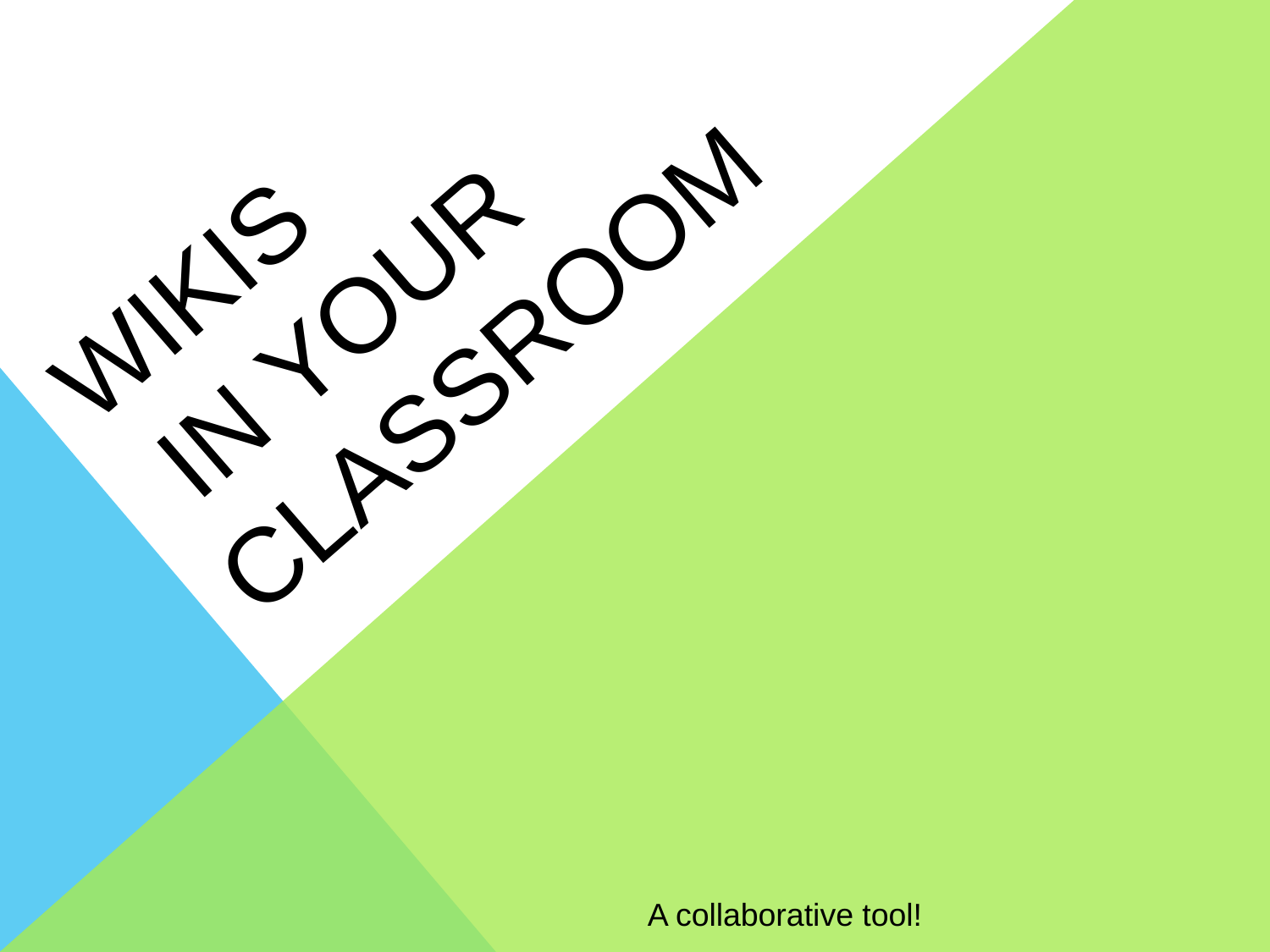

# Wikis in your Classroom
A collaborative tool!